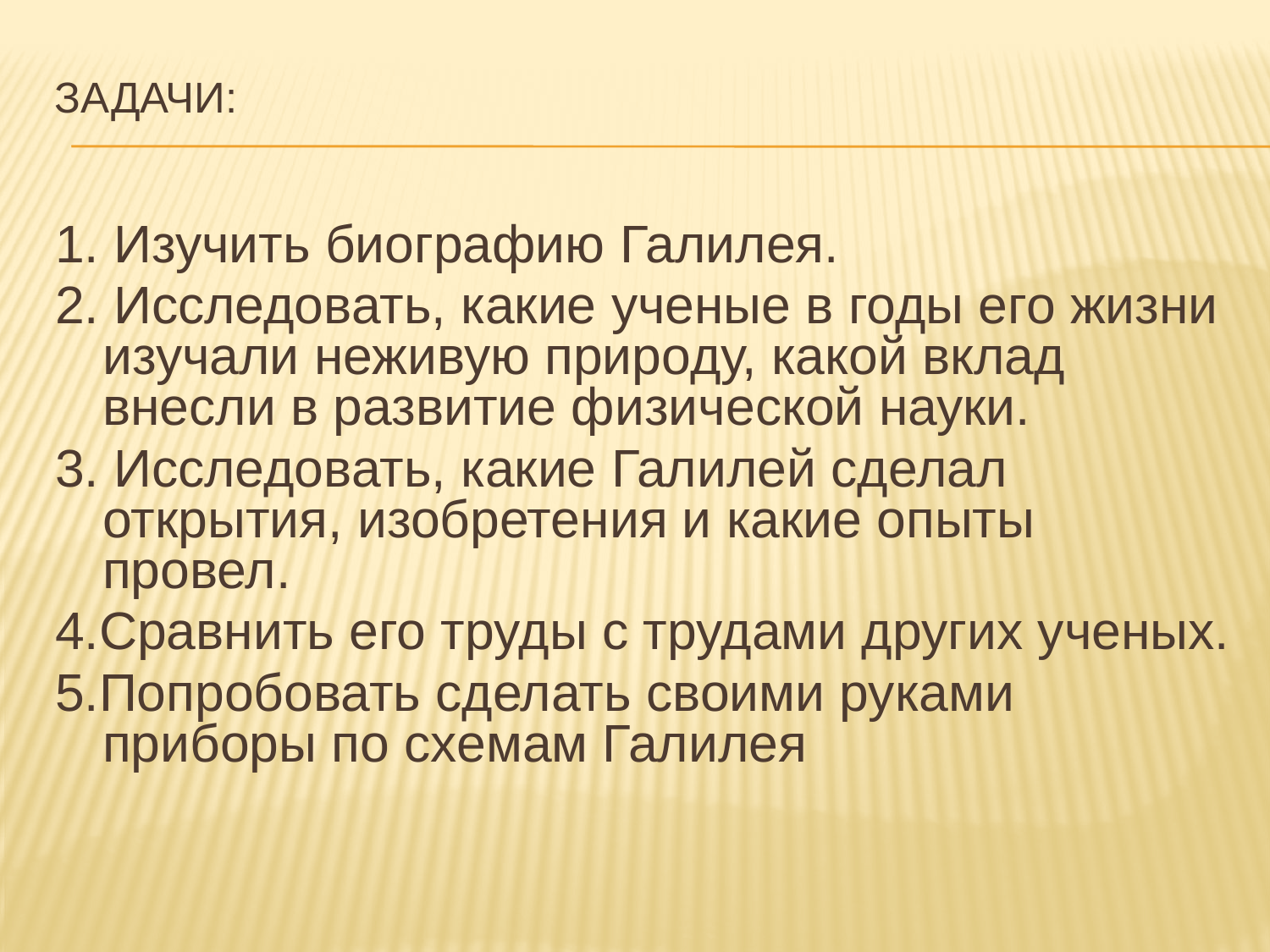

# Задачи:
1. Изучить биографию Галилея.
2. Исследовать, какие ученые в годы его жизни изучали неживую природу, какой вклад внесли в развитие физической науки.
3. Исследовать, какие Галилей сделал открытия, изобретения и какие опыты провел.
4.Сравнить его труды с трудами других ученых.
5.Попробовать сделать своими руками приборы по схемам Галилея